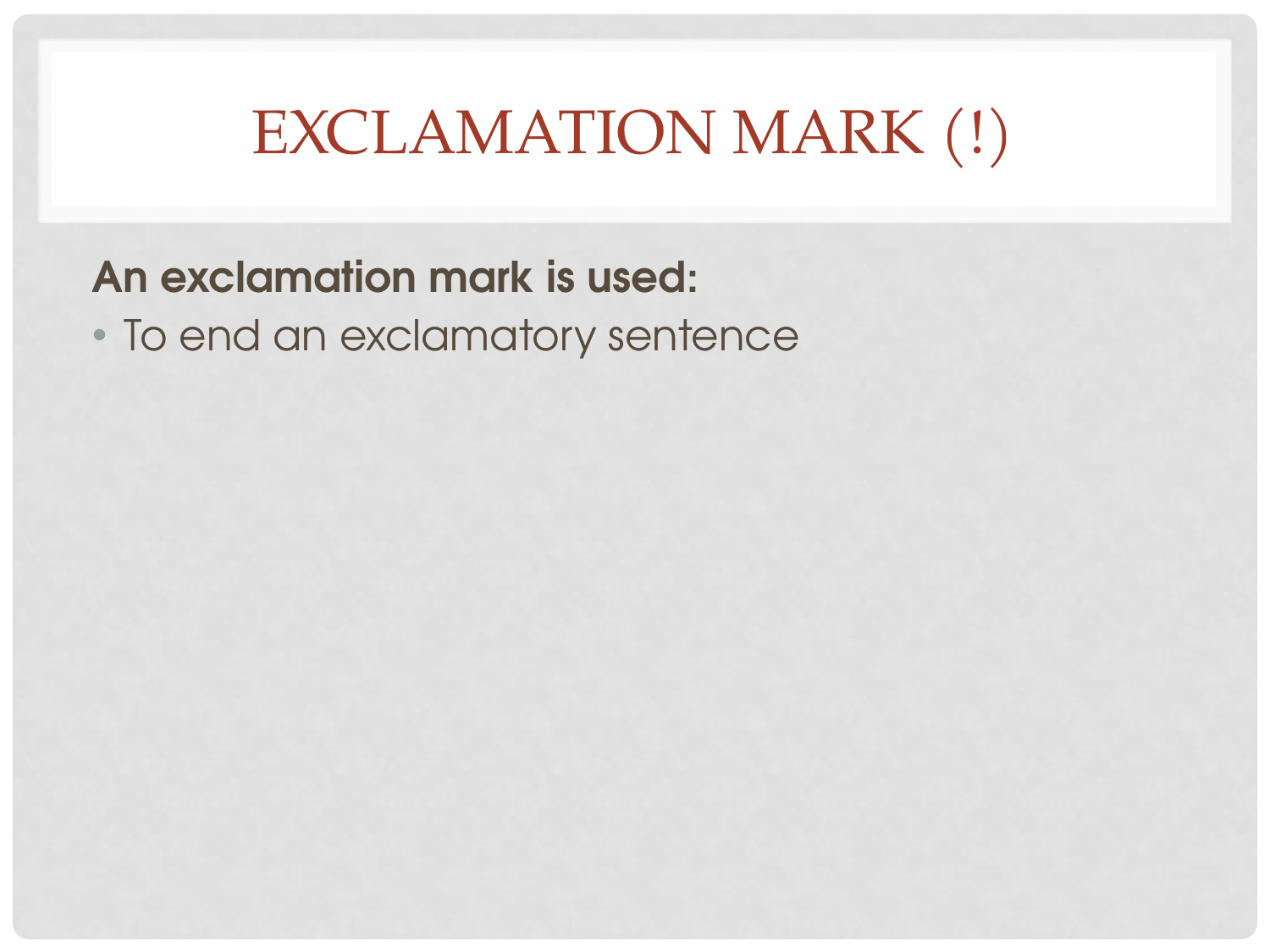

# Exclamation Mark (!)
An exclamation mark is used:
To end an exclamatory sentence